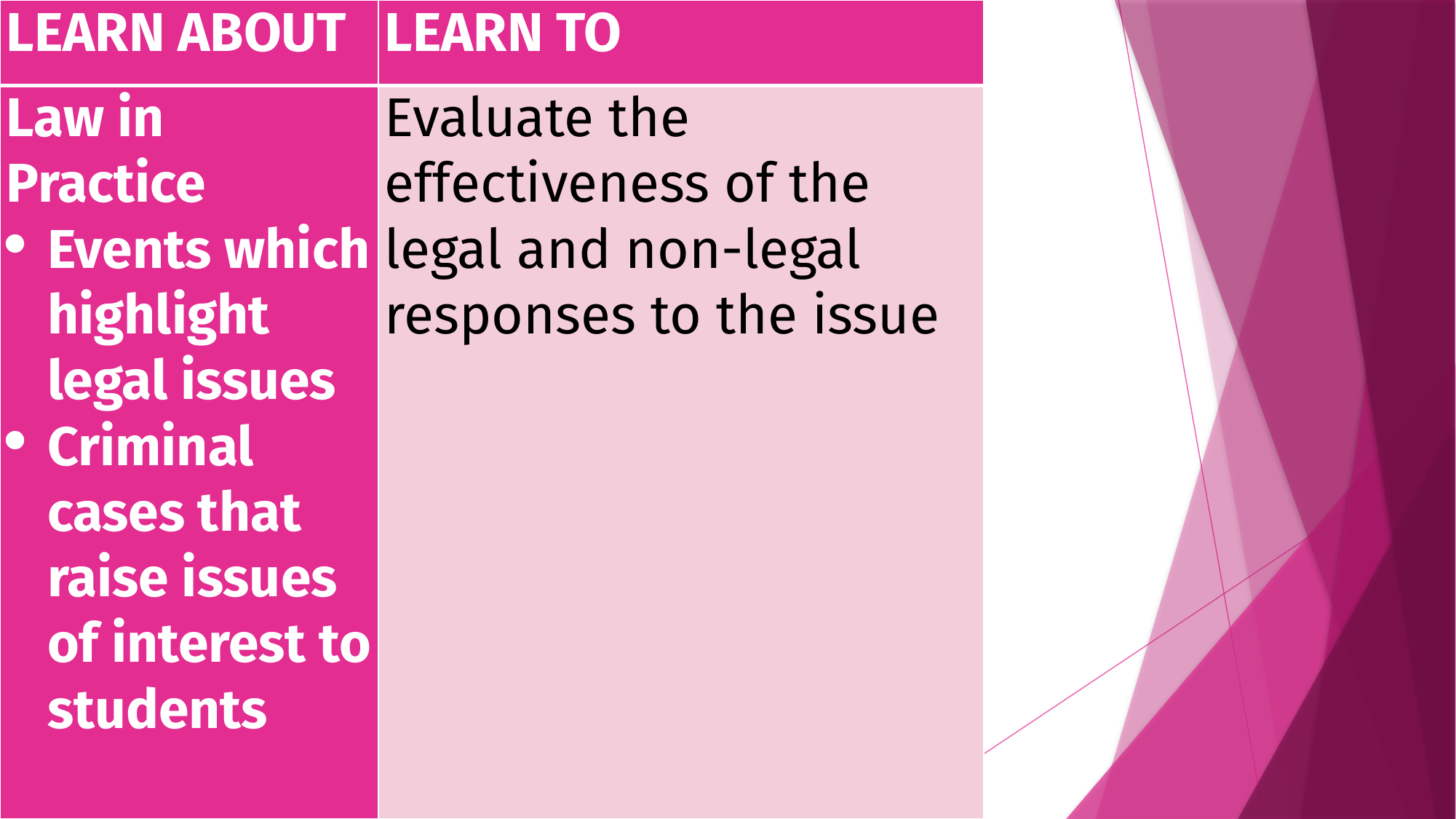

| LEARN ABOUT | LEARN TO |
| --- | --- |
| Law in Practice Events which highlight legal issues Criminal cases that raise issues of interest to students | Evaluate the effectiveness of the legal and non-legal responses to the issue |